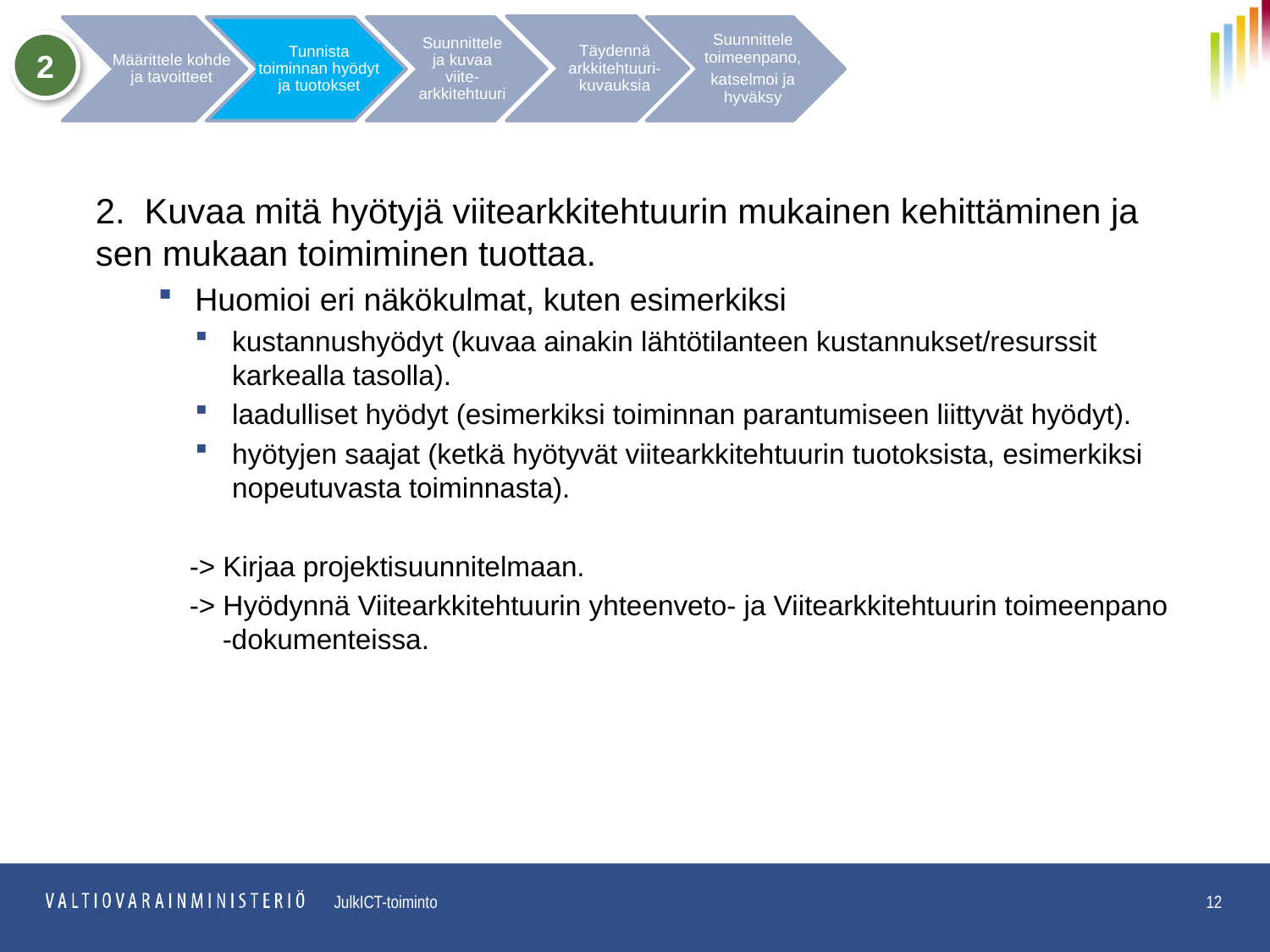

Tunnista toiminnan hyödyt ja tuotokset

Suunnittele toimeenpano,
katselmoi ja hyväksy

Määrittele kohde ja tavoitteet

Täydennä arkkitehtuuri-kuvauksia

Suunnittele ja kuvaa viite-arkkitehtuuri
2

2.  Kuvaa mitä hyötyjä viitearkkitehtuurin mukainen kehittäminen ja sen mukaan toimiminen tuottaa.
Huomioi eri näkökulmat, kuten esimerkiksi
kustannushyödyt (kuvaa ainakin lähtötilanteen kustannukset/resurssit karkealla tasolla).
laadulliset hyödyt (esimerkiksi toiminnan parantumiseen liittyvät hyödyt).
hyötyjen saajat (ketkä hyötyvät viitearkkitehtuurin tuotoksista, esimerkiksi nopeutuvasta toiminnasta).

            -> Kirjaa projektisuunnitelmaan.
            -> Hyödynnä Viitearkkitehtuurin yhteenveto- ja Viitearkkitehtuurin toimeenpano 	-dokumenteissa.

12